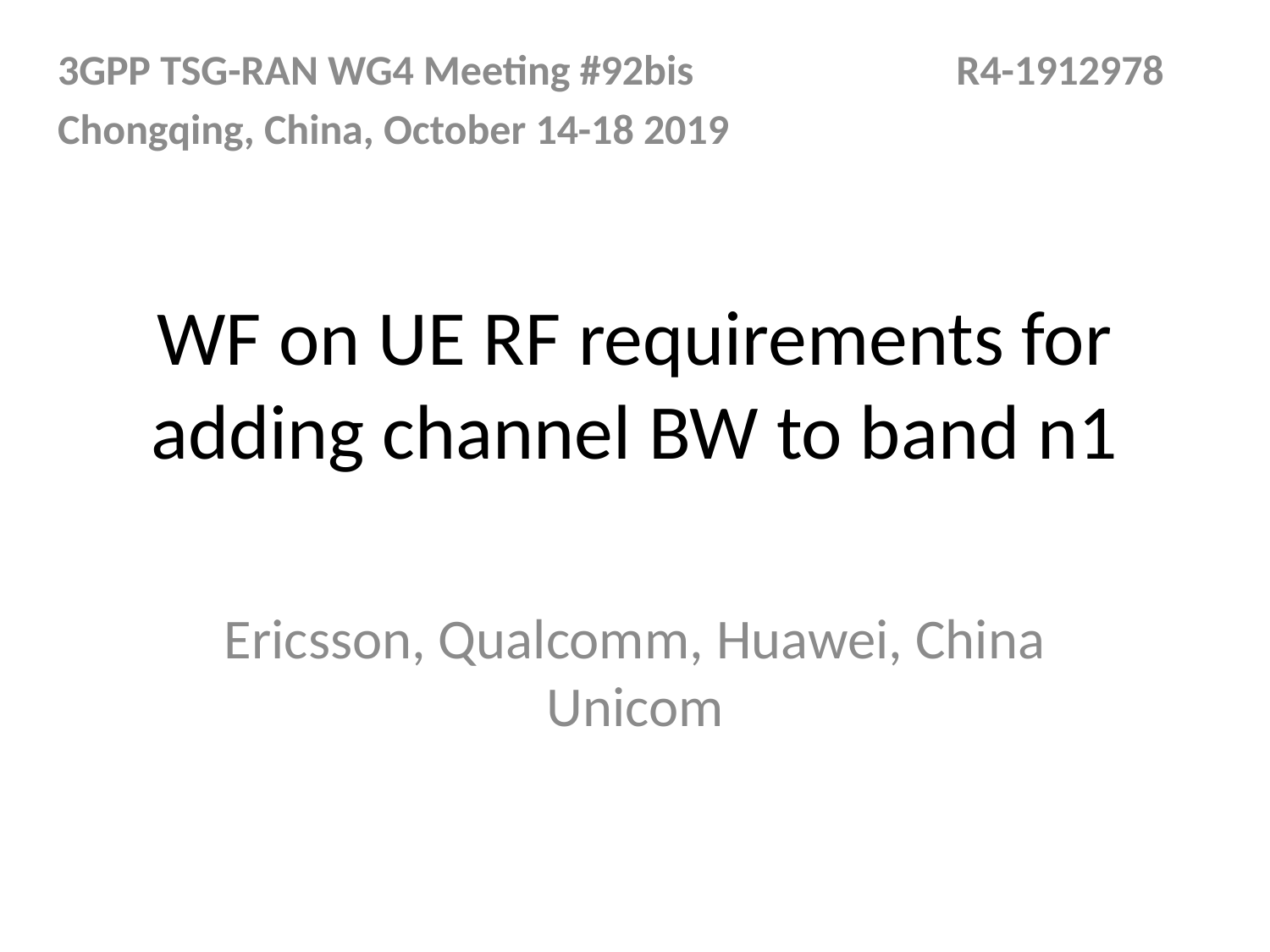

3GPP TSG-RAN WG4 Meeting #92bis           		 R4-1912978
Chongqing, China, October 14-18 2019

# WF on UE RF requirements for adding channel BW to band n1
Ericsson, Qualcomm, Huawei, China Unicom